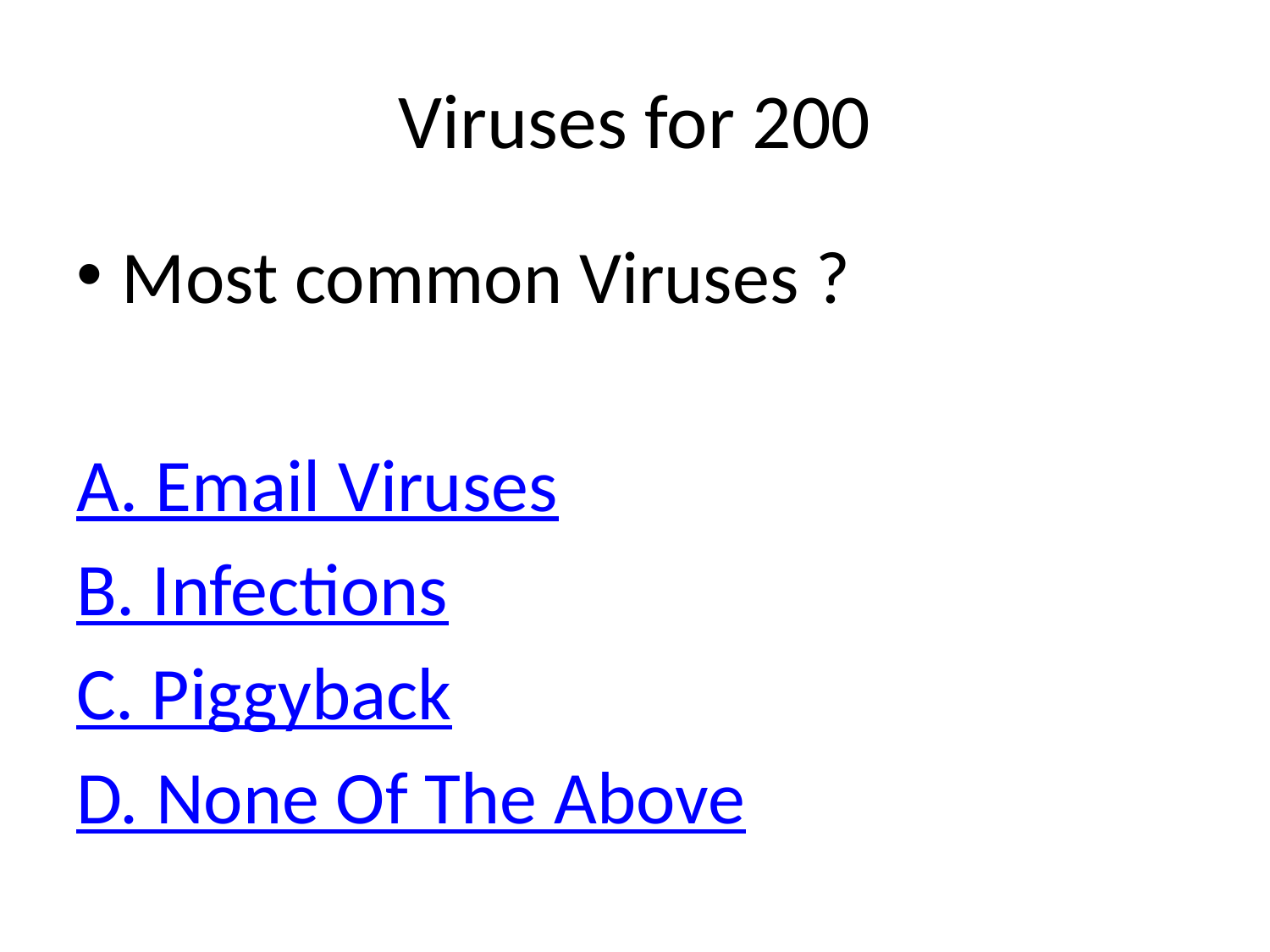

# Viruses for 200
Most common Viruses ?

A. Email Viruses
B. Infections
C. Piggyback
D. None Of The Above